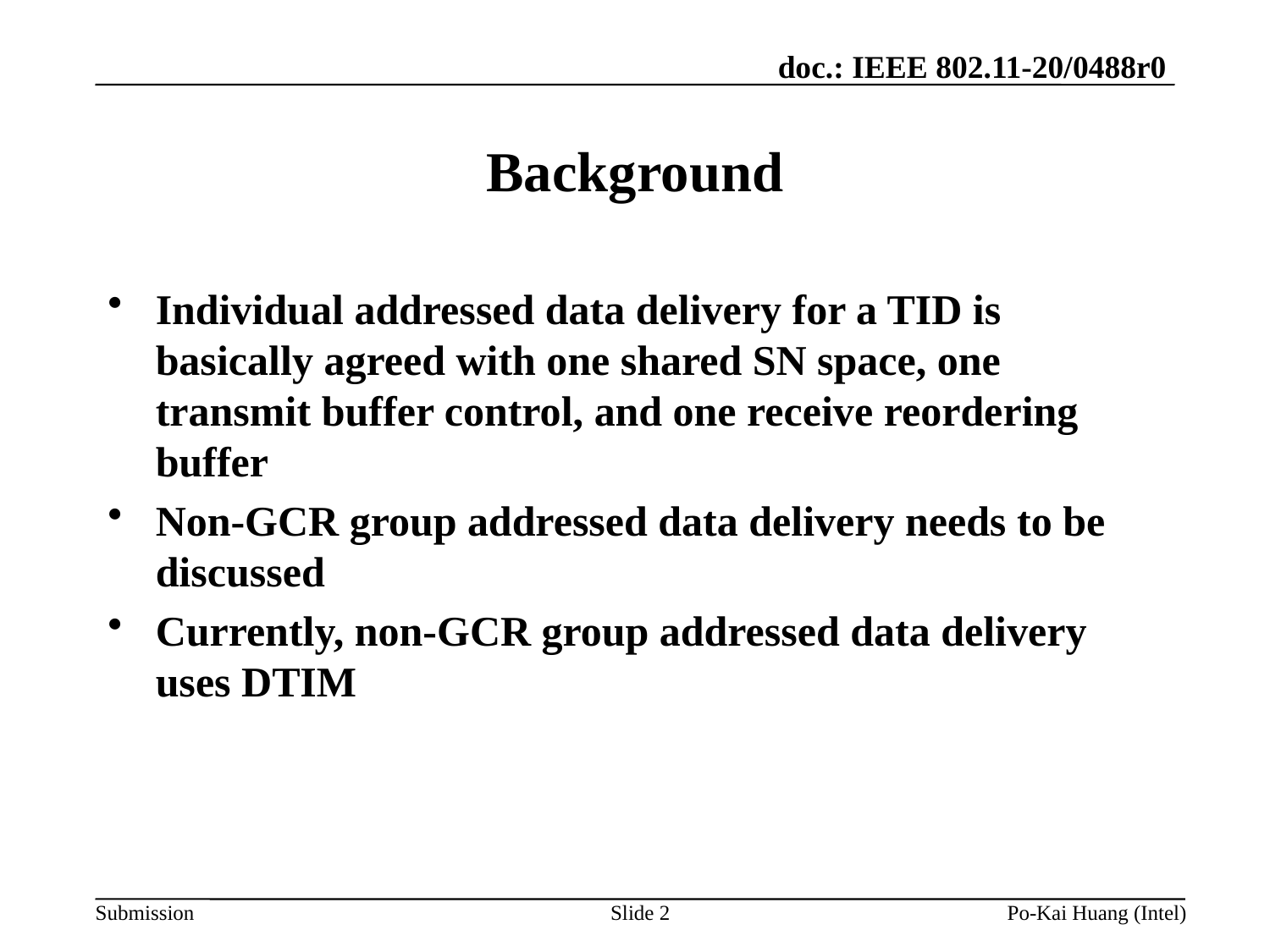

# Background
Individual addressed data delivery for a TID is basically agreed with one shared SN space, one transmit buffer control, and one receive reordering buffer
Non-GCR group addressed data delivery needs to be discussed
Currently, non-GCR group addressed data delivery uses DTIM
Slide 2
Po-Kai Huang (Intel)